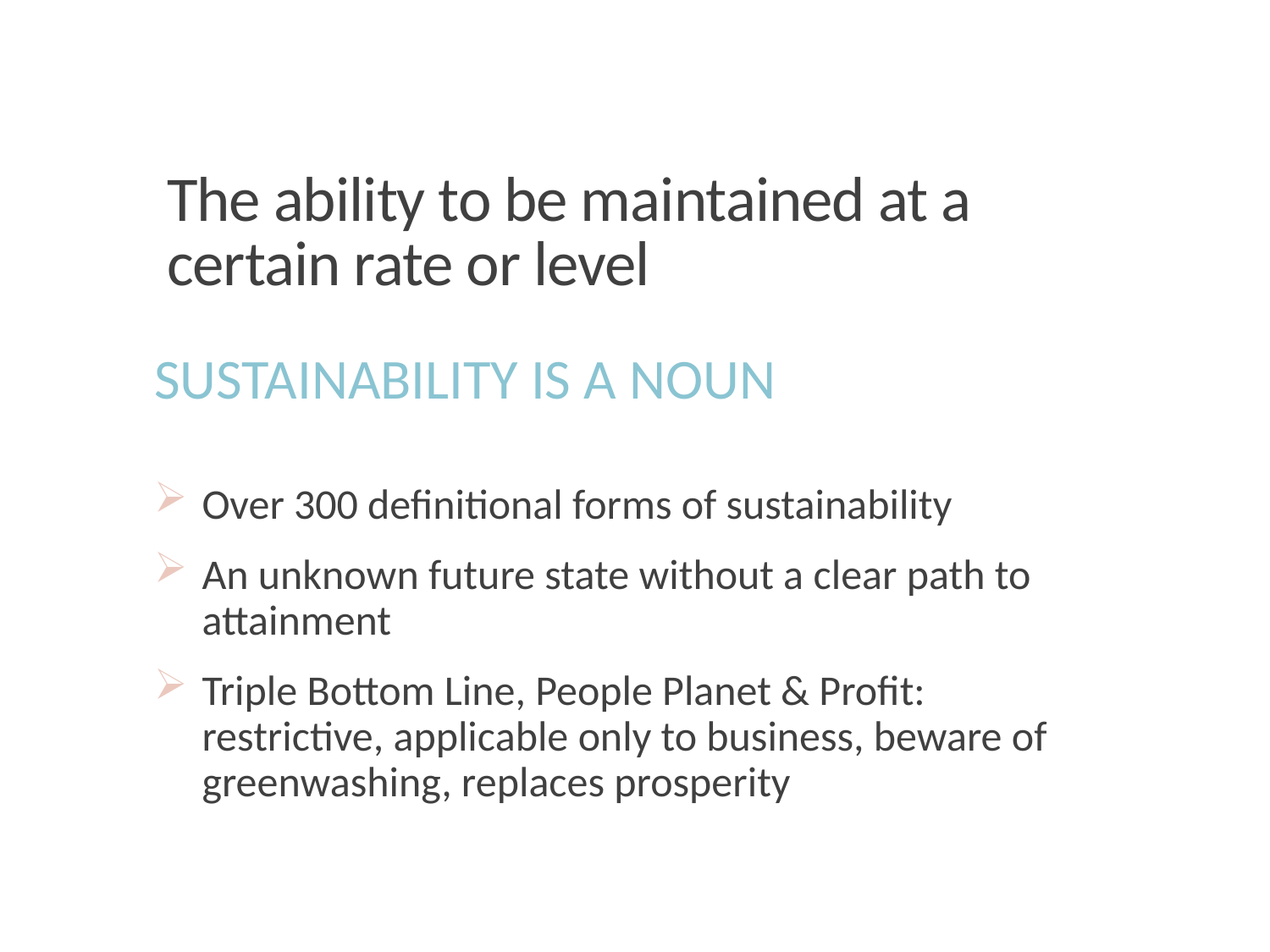

# The ability to be maintained at a certain rate or level
Sustainability is a noun

Over 300 definitional forms of sustainability
An unknown future state without a clear path to attainment
Triple Bottom Line, People Planet & Profit: restrictive, applicable only to business, beware of greenwashing, replaces prosperity